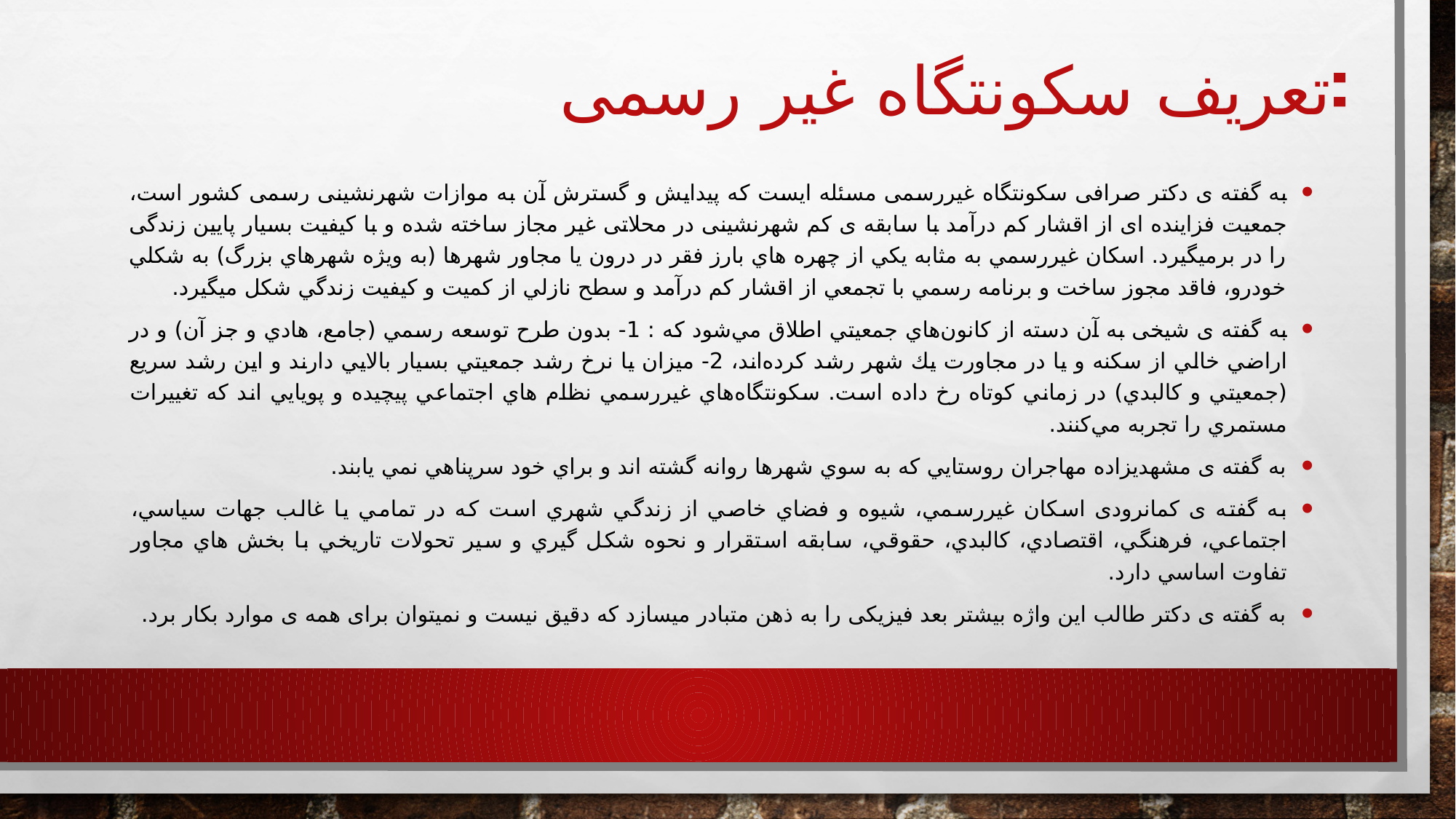

# تعریف سکونتگاه غیر رسمی:
به گفته ی دکتر صرافی سکونتگاه غیررسمی مسئله ایست که پیدایش و گسترش آن به موازات شهرنشینی رسمی کشور است، جمعیت فزاینده ای از اقشار کم درآمد با سابقه ی کم شهرنشینی در محلاتی غیر مجاز ساخته شده و با کیفیت بسیار پایین زندگی را در برمیگیرد. اسكان غيررسمي به مثابه يكي از چهره هاي بارز فقر در درون يا مجاور شهرها (به ويژه شهرهاي بزرگ) به شكلي خودرو، فاقد مجوز ساخت و برنامه رسمي با تجمعي از اقشار كم درآمد و سطح نازلي از كميت و كيفيت زندگي شكل ميگيرد.
به گفته ی شیخی به آن دسته از كانون‌هاي جمعيتي اطلاق مي‌شود كه : 1- بدون طرح توسعه رسمي (جامع، هادي و جز آن) و در اراضي خالي از سكنه و يا در مجاورت يك شهر رشد كرده‌اند، 2- ميزان يا نرخ رشد جمعيتي بسيار بالايي دارند و اين رشد سريع (جمعيتي و كالبدي) در زماني كوتاه رخ داده ‌است. سكونتگاه‌هاي غيررسمي نظا‌م ‌هاي اجتماعي پيچيده و پويايي‌ اند كه تغييرات مستمري را تجربه ‌مي‌كنند.
به گفته ی مشهدیزاده مهاجران روستايي كه به سوي شهرها روانه گشته اند و براي خود سرپناهي نمي يابند.
به گفته ی کمانرودی اسكان غيررسمي، شيوه و فضاي خاصي از زندگي شهري است كه در تمامي يا غالب جهات سياسي، اجتماعي، فرهنگي، اقتصادي، كالبدي، حقوقي، سابقه استقرار و نحوه شكل گيري و سير تحولات تاريخي با بخش هاي مجاور تفاوت اساسي دارد.
به گفته ی دکتر طالب این واژه بیشتر بعد فیزیکی را به ذهن متبادر میسازد که دقیق نیست و نمیتوان برای همه ی موارد بکار برد.